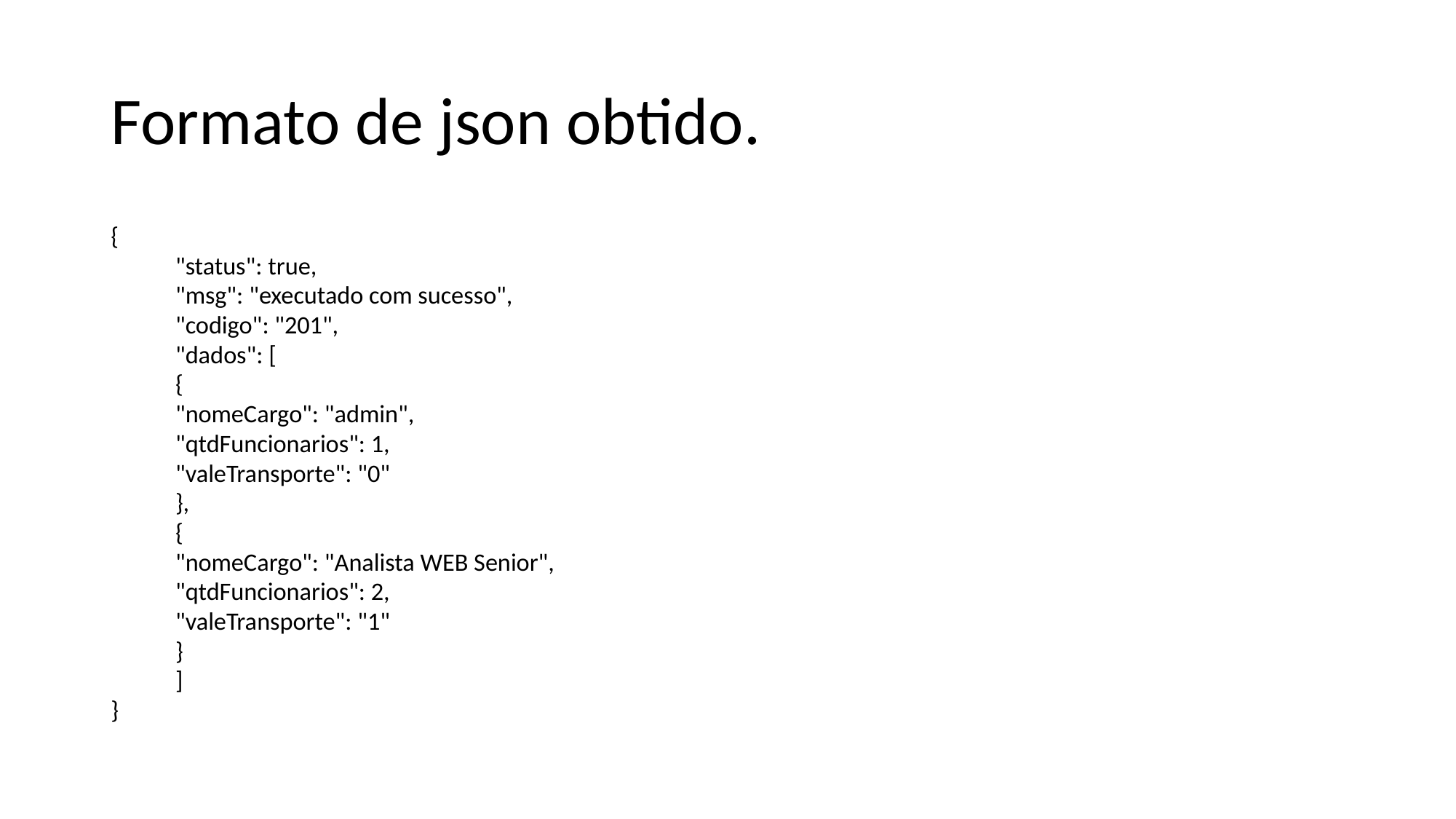

# Formato de json obtido.
{
	"status": true,
	"msg": "executado com sucesso",
	"codigo": "201",
	"dados": [
		{
			"nomeCargo": "admin",
			"qtdFuncionarios": 1,
			"valeTransporte": "0"
		},
		{
			"nomeCargo": "Analista WEB Senior",
			"qtdFuncionarios": 2,
			"valeTransporte": "1"
		}
	]
}